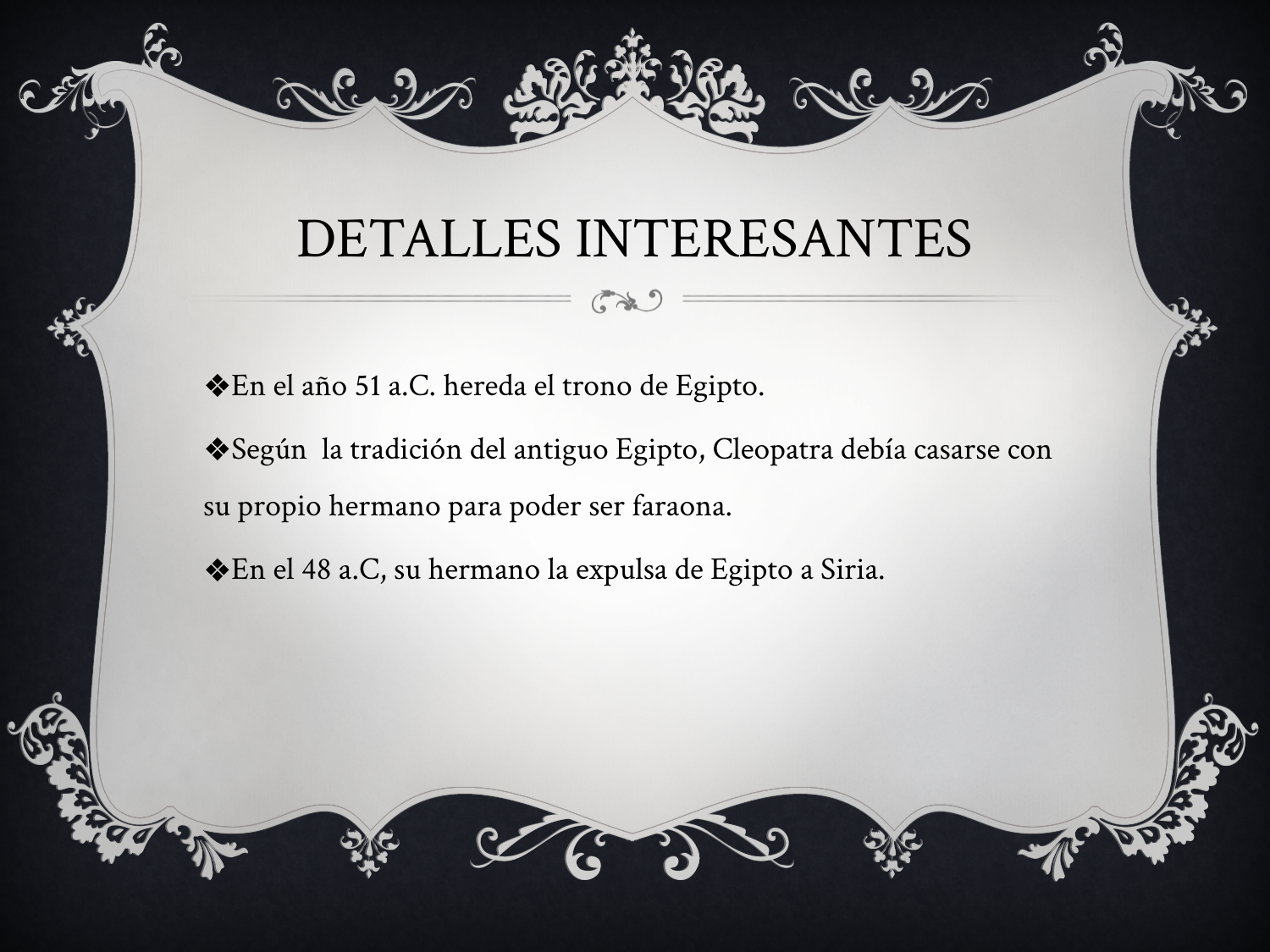

# DETALLES INTERESANTES
En el año 51 a.C. hereda el trono de Egipto.
Según  la tradición del antiguo Egipto, Cleopatra debía casarse con su propio hermano para poder ser faraona.
En el 48 a.C, su hermano la expulsa de Egipto a Siria.